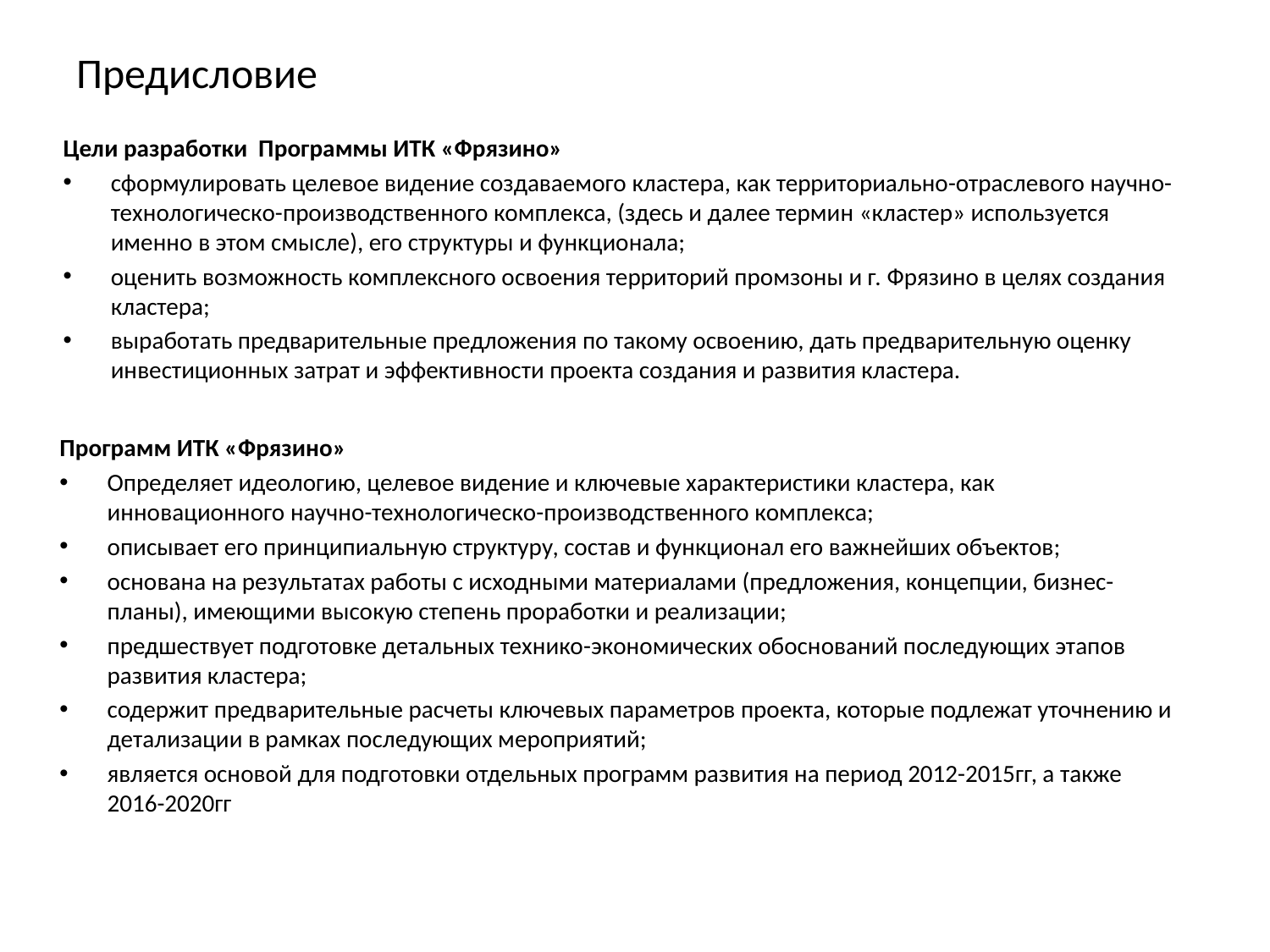

# Предисловие
Цели разработки  Программы ИТК «Фрязино»
сформулировать целевое видение создаваемого кластера, как территориально-отраслевого научно-технологическо-производственного комплекса, (здесь и далее термин «кластер» используется именно в этом смысле), его структуры и функционала;
оценить возможность комплексного освоения территорий промзоны и г. Фрязино в целях создания кластера;
выработать предварительные предложения по такому освоению, дать предварительную оценку инвестиционных затрат и эффективности проекта создания и развития кластера.

Программ ИТК «Фрязино»
Определяет идеологию, целевое видение и ключевые характеристики кластера, как инновационного научно-технологическо-производственного комплекса;
описывает его принципиальную структуру, состав и функционал его важнейших объектов;
основана на результатах работы с исходными материалами (предложения, концепции, бизнес-планы), имеющими высокую степень проработки и реализации;
предшествует подготовке детальных технико-экономических обоснований последующих этапов развития кластера;
содержит предварительные расчеты ключевых параметров проекта, которые подлежат уточнению и детализации в рамках последующих мероприятий;
является основой для подготовки отдельных программ развития на период 2012-2015гг, а также 2016-2020гг